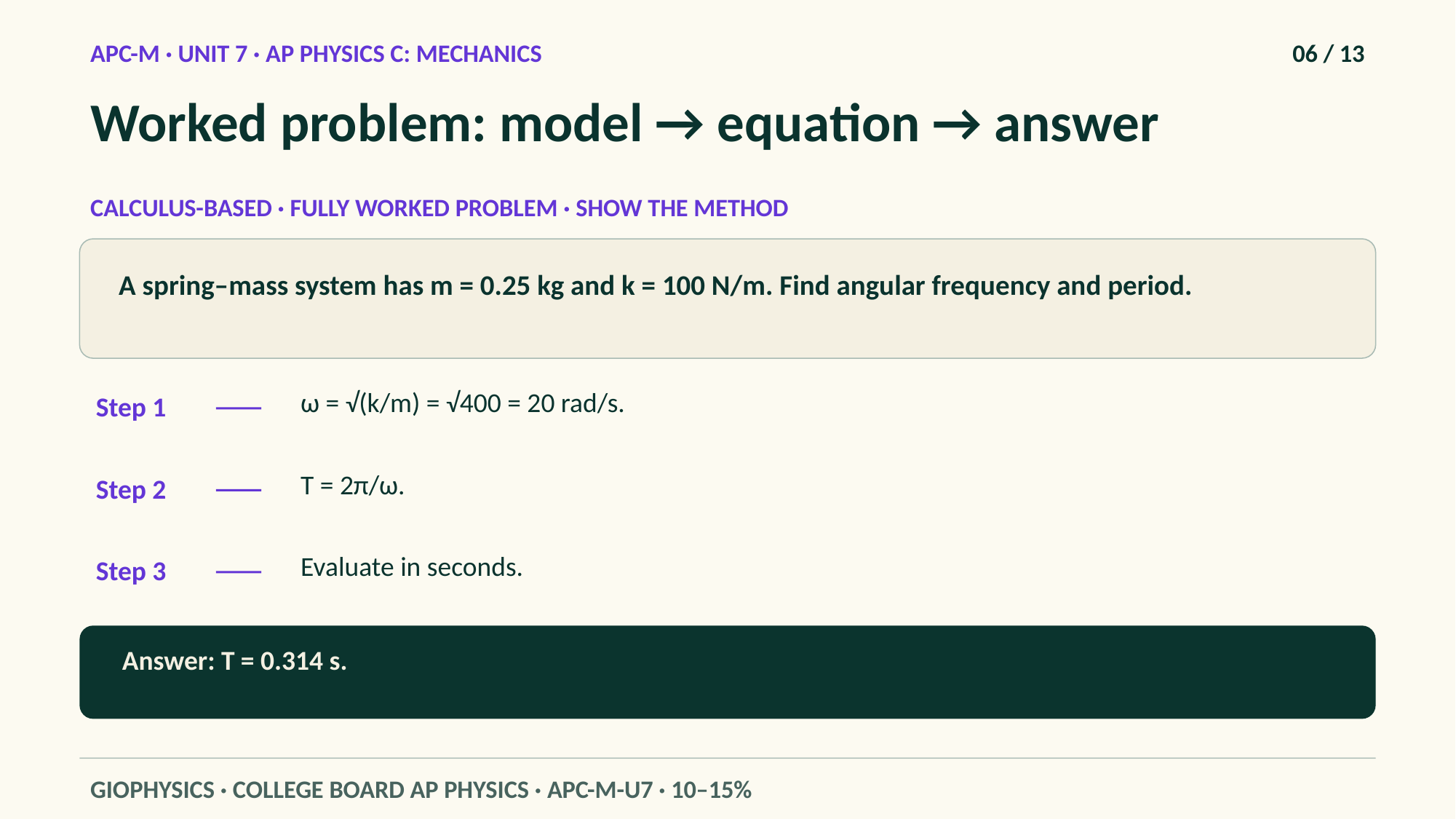

APC-M · UNIT 7 · AP PHYSICS C: MECHANICS
06 / 13
Worked problem: model → equation → answer
CALCULUS-BASED · FULLY WORKED PROBLEM · SHOW THE METHOD

A spring–mass system has m = 0.25 kg and k = 100 N/m. Find angular frequency and period.
ω = √(k/m) = √400 = 20 rad/s.
Step 1

T = 2π/ω.
Step 2

Evaluate in seconds.
Step 3

Answer: T = 0.314 s.

GIOPHYSICS · COLLEGE BOARD AP PHYSICS · APC-M-U7 · 10–15%